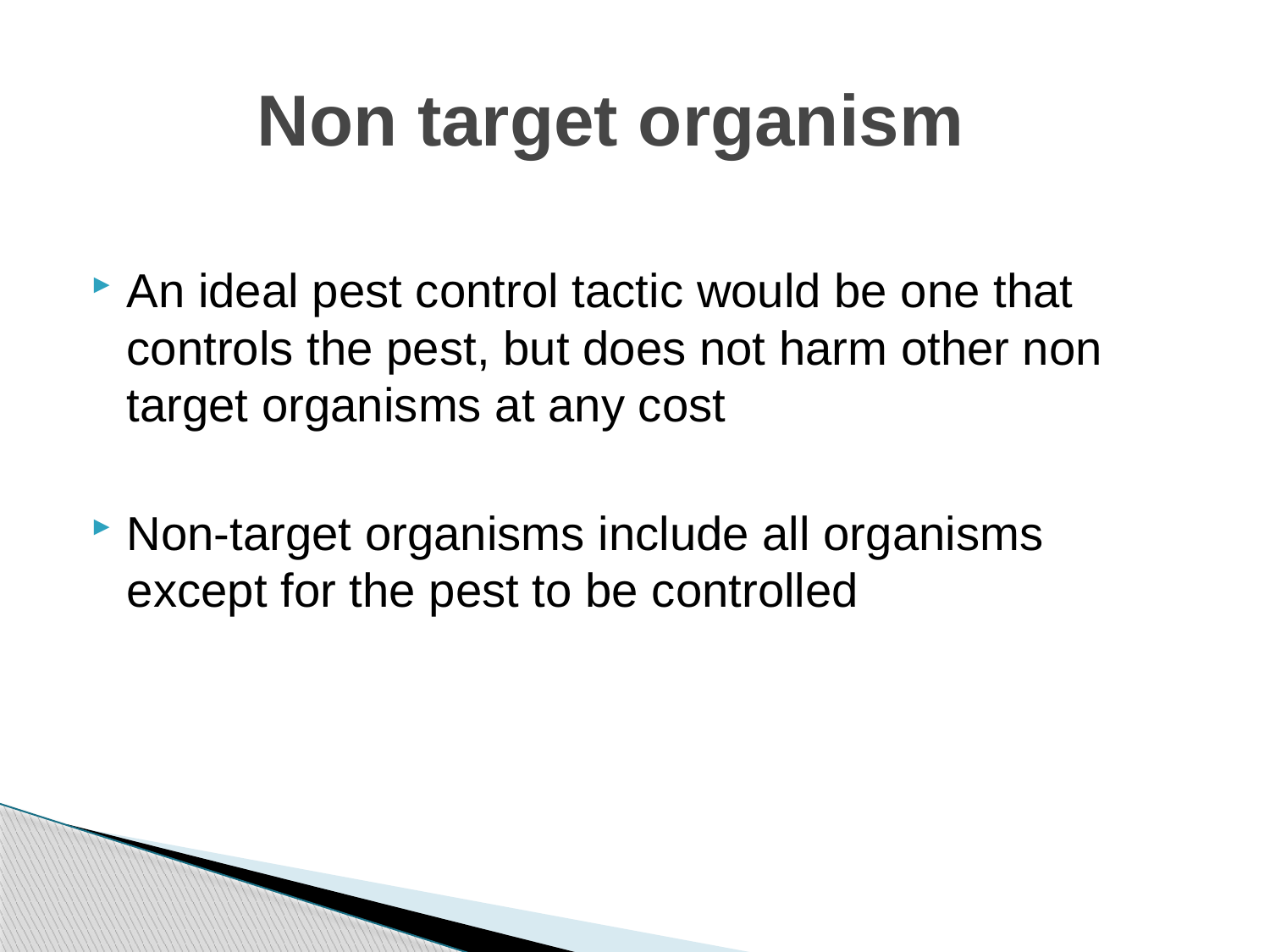

# Non target organism
An ideal pest control tactic would be one that controls the pest, but does not harm other non target organisms at any cost

Non-target organisms include all organisms except for the pest to be controlled